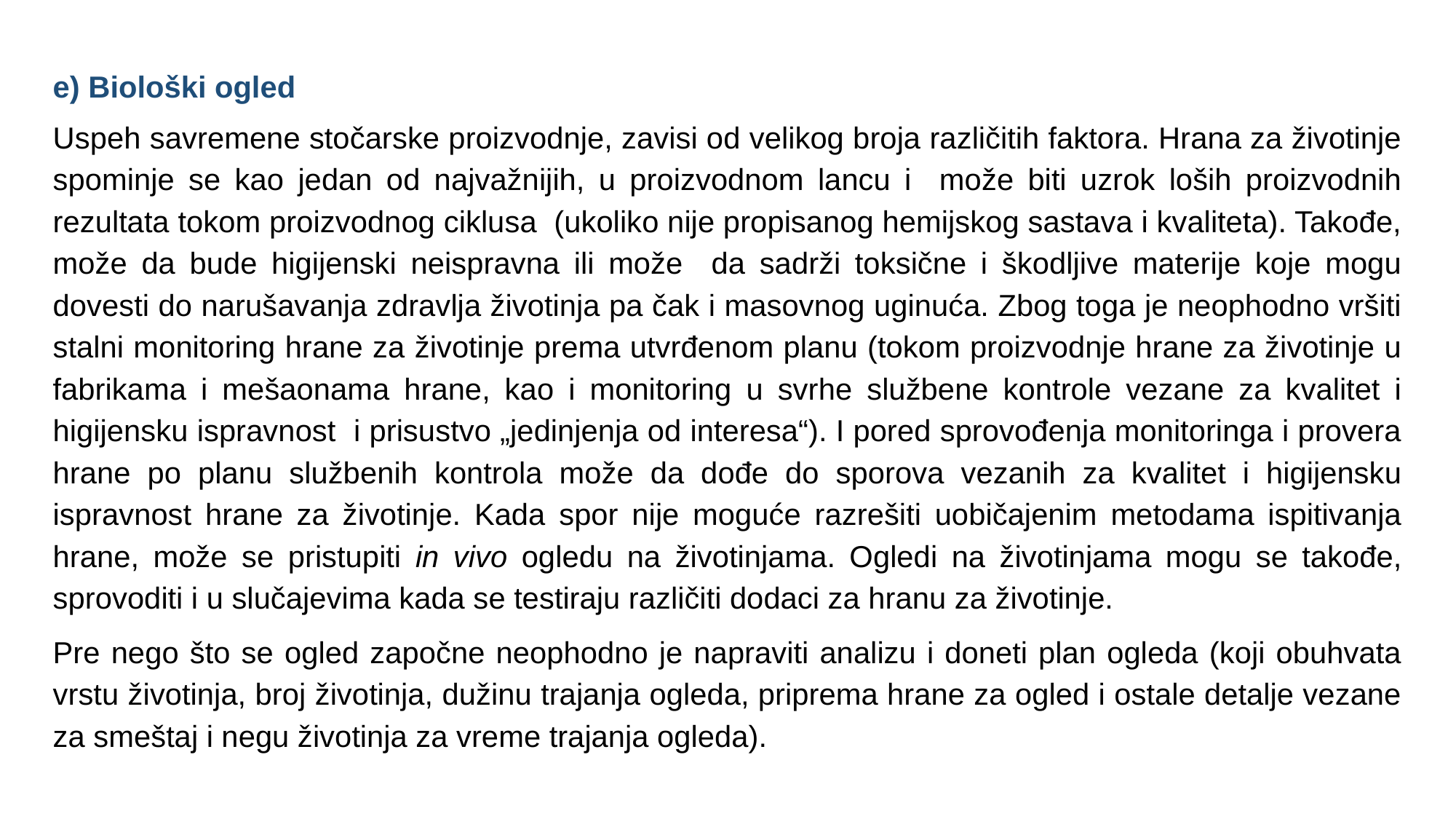

e) Biološki ogled
Uspeh savremene stočarske proizvodnje, zavisi od velikog broja različitih faktora. Hrana za životinje spominje se kao jedan od najvažnijih, u proizvodnom lancu i  može biti uzrok loših proizvodnih rezultata tokom proizvodnog ciklusa  (ukoliko nije propisanog hemijskog sastava i kvaliteta). Takođe, može da bude higijenski neispravna ili može  da sadrži toksične i škodljive materije koje mogu dovesti do narušavanja zdravlja životinja pa čak i masovnog uginuća. Zbog toga je neophodno vršiti stalni monitoring hrane za životinje prema utvrđenom planu (tokom proizvodnje hrane za životinje u fabrikama i mešaonama hrane, kao i monitoring u svrhe službene kontrole vezane za kvalitet i higijensku ispravnost  i prisustvo „jedinjenja od interesa“). I pored sprovođenja monitoringa i provera hrane po planu službenih kontrola može da dođe do sporova vezanih za kvalitet i higijensku ispravnost hrane za životinje. Kada spor nije moguće razrešiti uobičajenim metodama ispitivanja hrane, može se pristupiti in vivo ogledu na životinjama. Ogledi na životinjama mogu se takođe, sprovoditi i u slučajevima kada se testiraju različiti dodaci za hranu za životinje.
Pre nego što se ogled započne neophodno je napraviti analizu i doneti plan ogleda (koji obuhvata vrstu životinja, broj životinja, dužinu trajanja ogleda, priprema hrane za ogled i ostale detalje vezane za smeštaj i negu životinja za vreme trajanja ogleda).